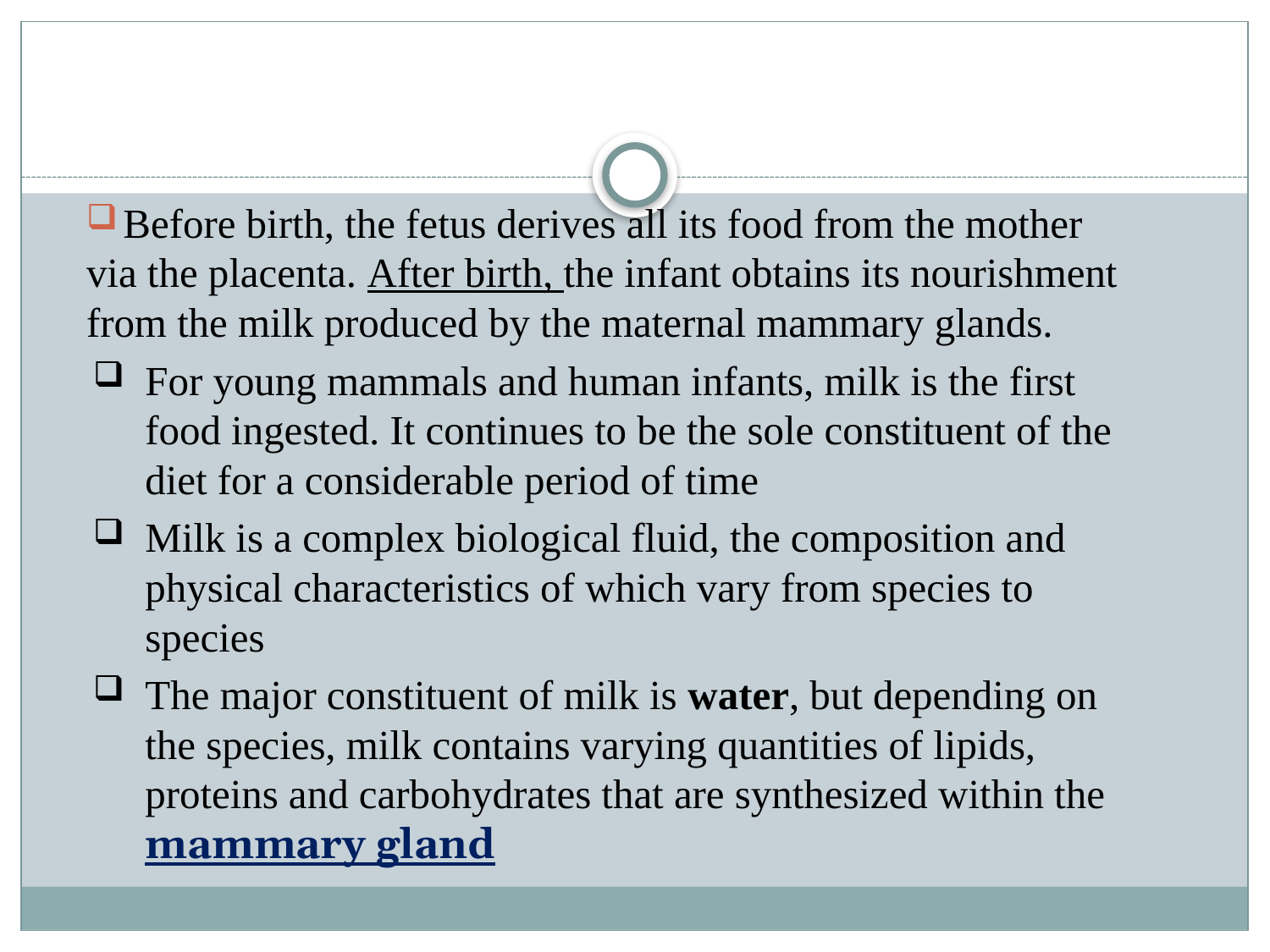

Before birth, the fetus derives all its food from the mother via the placenta. After birth, the infant obtains its nourishment from the milk produced by the maternal mammary glands.
For young mammals and human infants, milk is the first food ingested. It continues to be the sole constituent of the diet for a considerable period of time
Milk is a complex biological fluid, the composition and physical characteristics of which vary from species to species
The major constituent of milk is water, but depending on the species, milk contains varying quantities of lipids, proteins and carbohydrates that are synthesized within the mammary gland